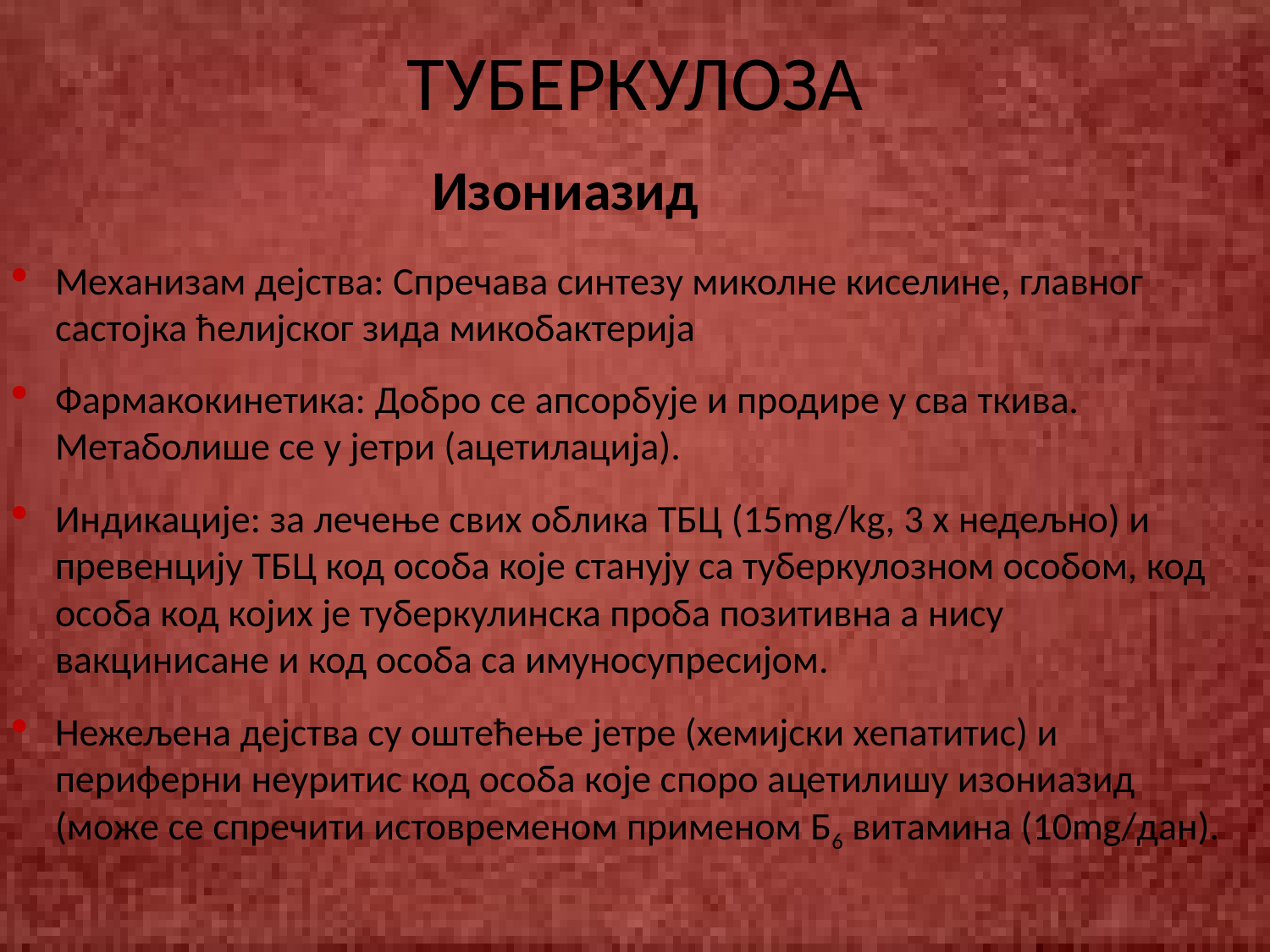

# ТУБЕРКУЛОЗА
                                 Изониазид

Механизам дејства: Спречава синтезу миколне киселине, главног састојка ћелијског зида микобактерија

Фармакокинетика: Добро се апсорбује и продире у сва ткива. Метаболише се у јетри (ацетилација).

Индикације: за лечење свих облика ТБЦ (15mg/kg, 3 х недељно) и превенцију ТБЦ код особа које станују са туберкулозном особом, код особа код којих је туберкулинска проба позитивна а нису вакцинисане и код особа са имуносупресијом.

Нежељена дејства су оштећење јетре (хемијски хепатитис) и периферни неуритис код особа које споро ацетилишу изониазид (може се спречити истовременом применом Б6 витамина (10mg/дан).